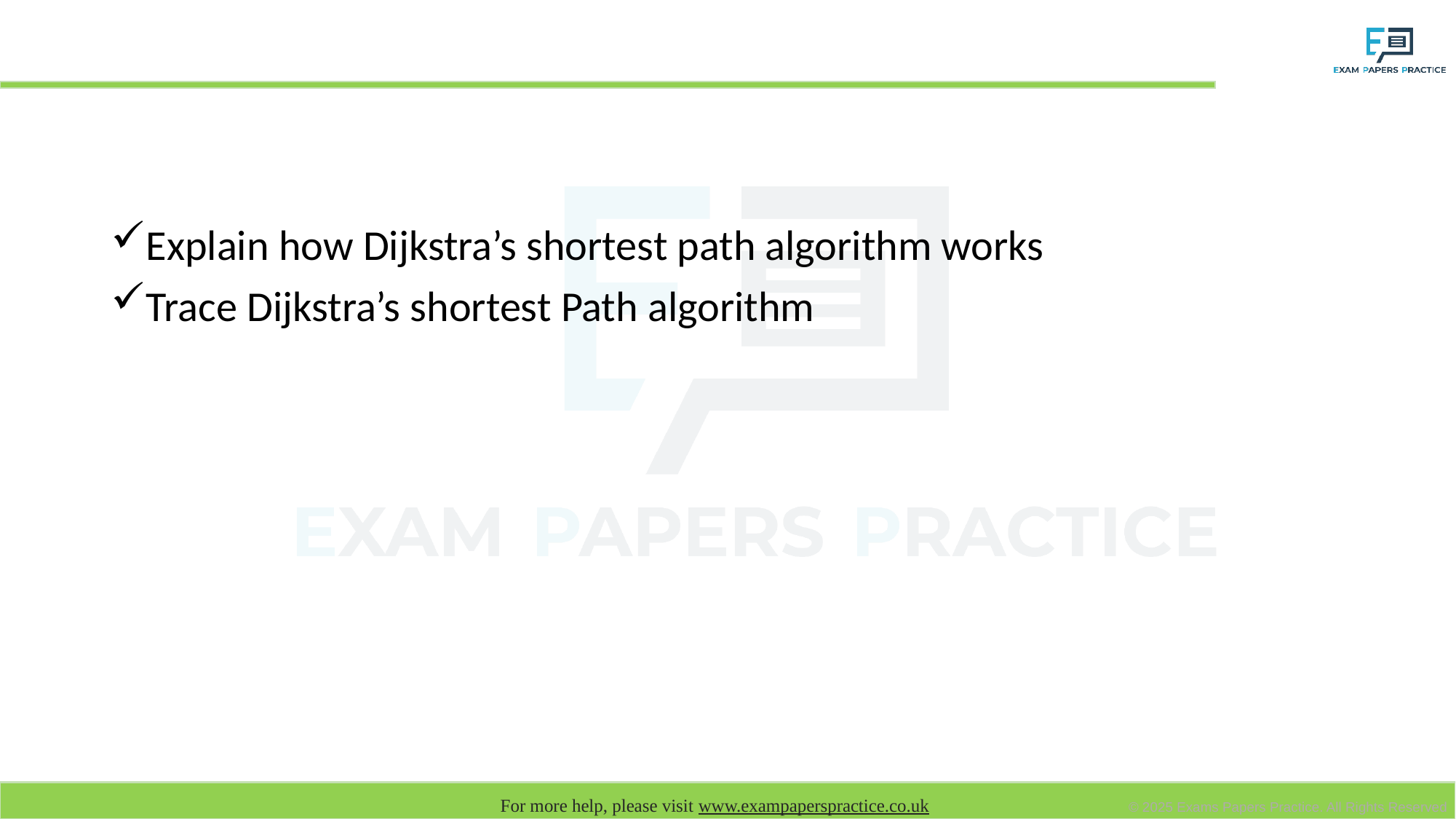

# Learning Objectives
Explain how Dijkstra’s shortest path algorithm works
Trace Dijkstra’s shortest Path algorithm